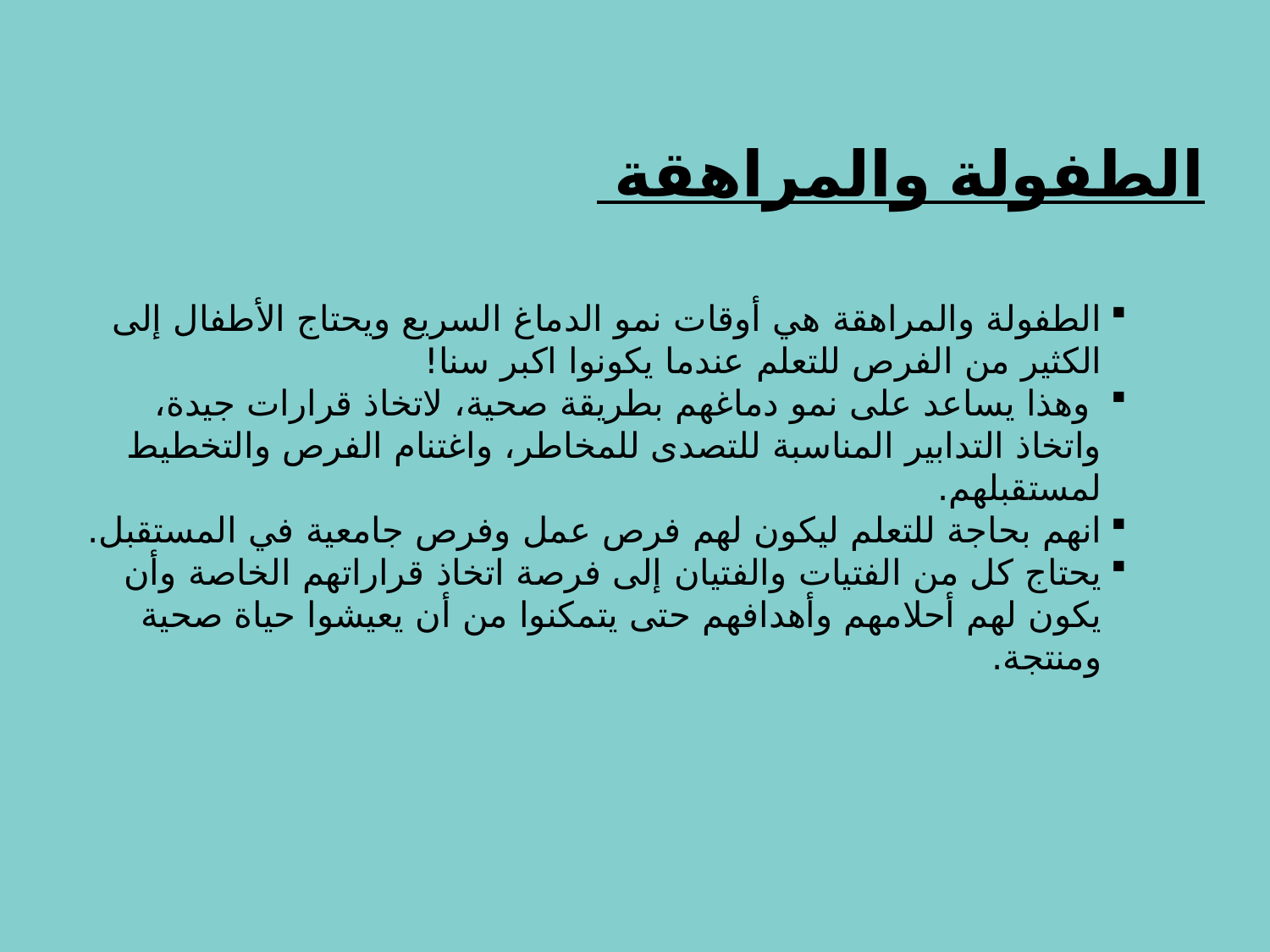

# الطفولة والمراهقة
الطفولة والمراهقة هي أوقات نمو الدماغ السريع ويحتاج الأطفال إلى الكثير من الفرص للتعلم عندما يكونوا اكبر سنا!
 وهذا يساعد على نمو دماغهم بطريقة صحية، لاتخاذ قرارات جيدة، واتخاذ التدابير المناسبة للتصدى للمخاطر، واغتنام الفرص والتخطيط لمستقبلهم.
انهم بحاجة للتعلم ليكون لهم فرص عمل وفرص جامعية في المستقبل.
يحتاج كل من الفتيات والفتيان إلى فرصة اتخاذ قراراتهم الخاصة وأن يكون لهم أحلامهم وأهدافهم حتى يتمكنوا من أن يعيشوا حياة صحية ومنتجة.